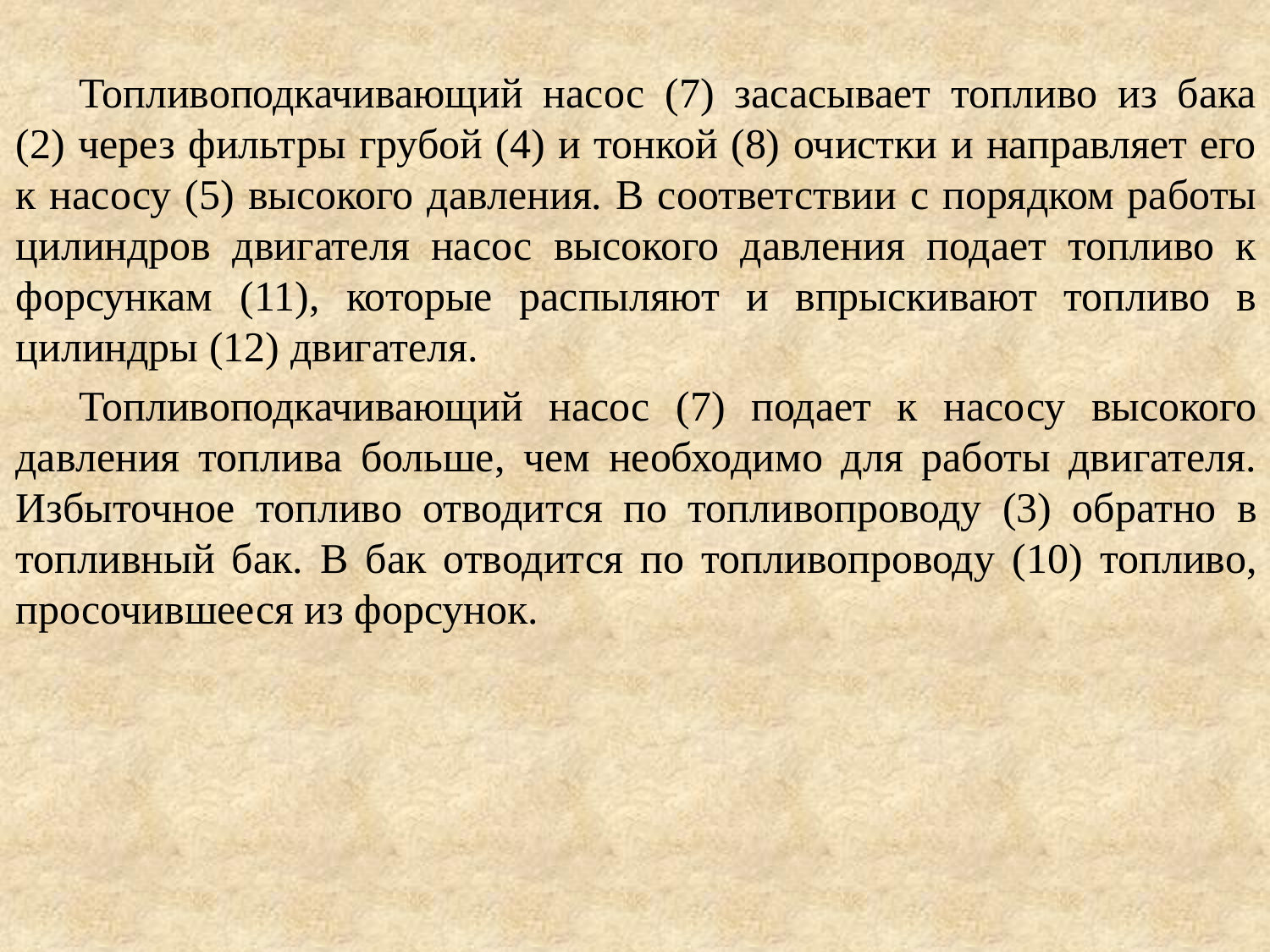

Топливоподкачивающий насос (7) засасывает топливо из бака (2) через фильтры грубой (4) и тонкой (8) очистки и направляет его к насосу (5) высокого давления. В соответствии с порядком работы цилиндров двигателя насос высокого давления подает топливо к форсункам (11), которые распыляют и впрыскивают топливо в цилиндры (12) двигателя.
Топливоподкачивающий насос (7) подает к насосу высокого давления топлива больше, чем необходимо для работы двигателя. Избыточное топливо отводится по топливопроводу (3) обратно в топливный бак. В бак отводится по топливопроводу (10) топливо, просочившееся из форсунок.